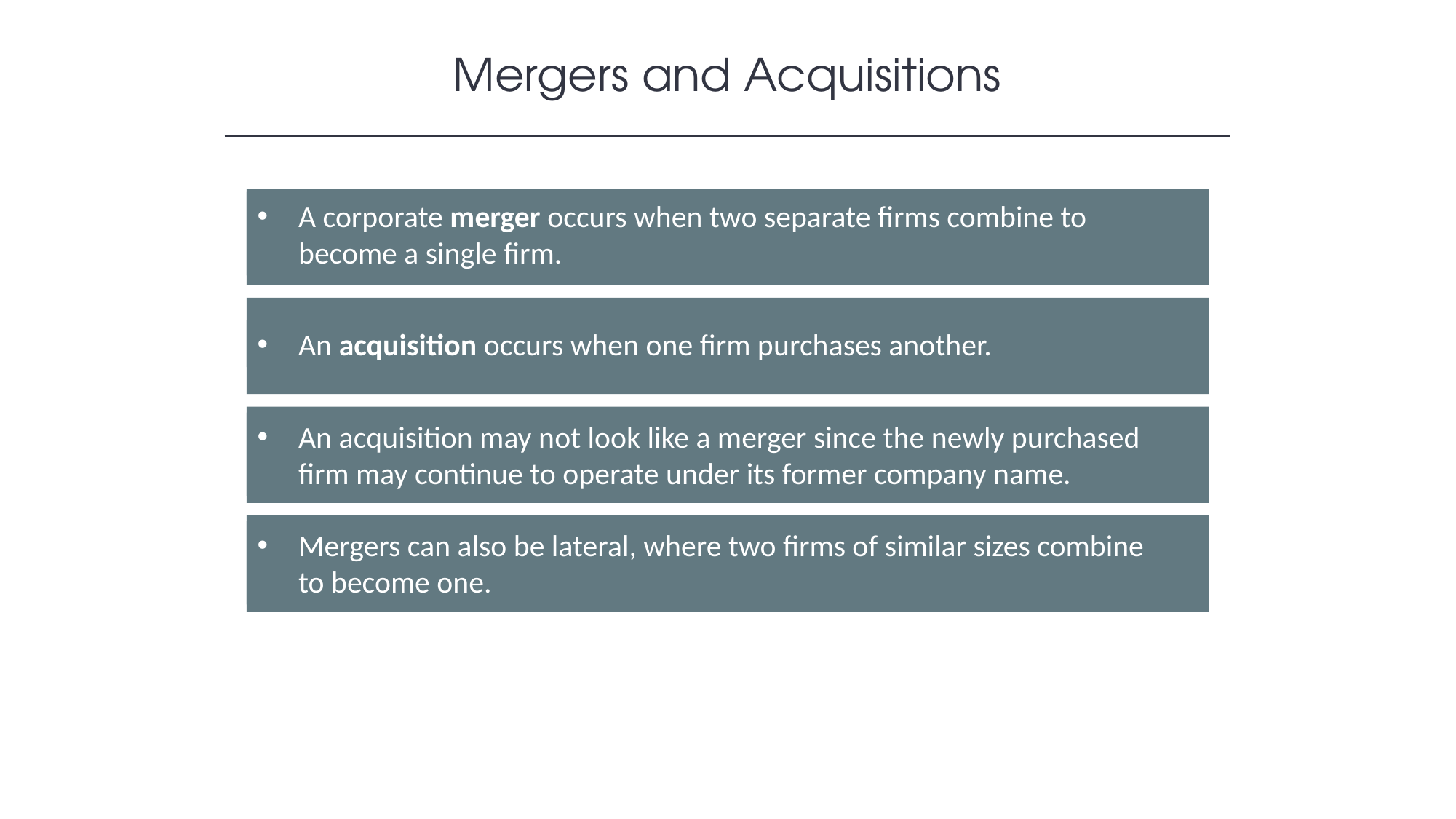

Mergers and Acquisitions

A corporate merger occurs when two separate firms combine to become a single firm.

An acquisition occurs when one firm purchases another.

An acquisition may not look like a merger since the newly purchased firm may continue to operate under its former company name.

Mergers can also be lateral, where two firms of similar sizes combine to become one.